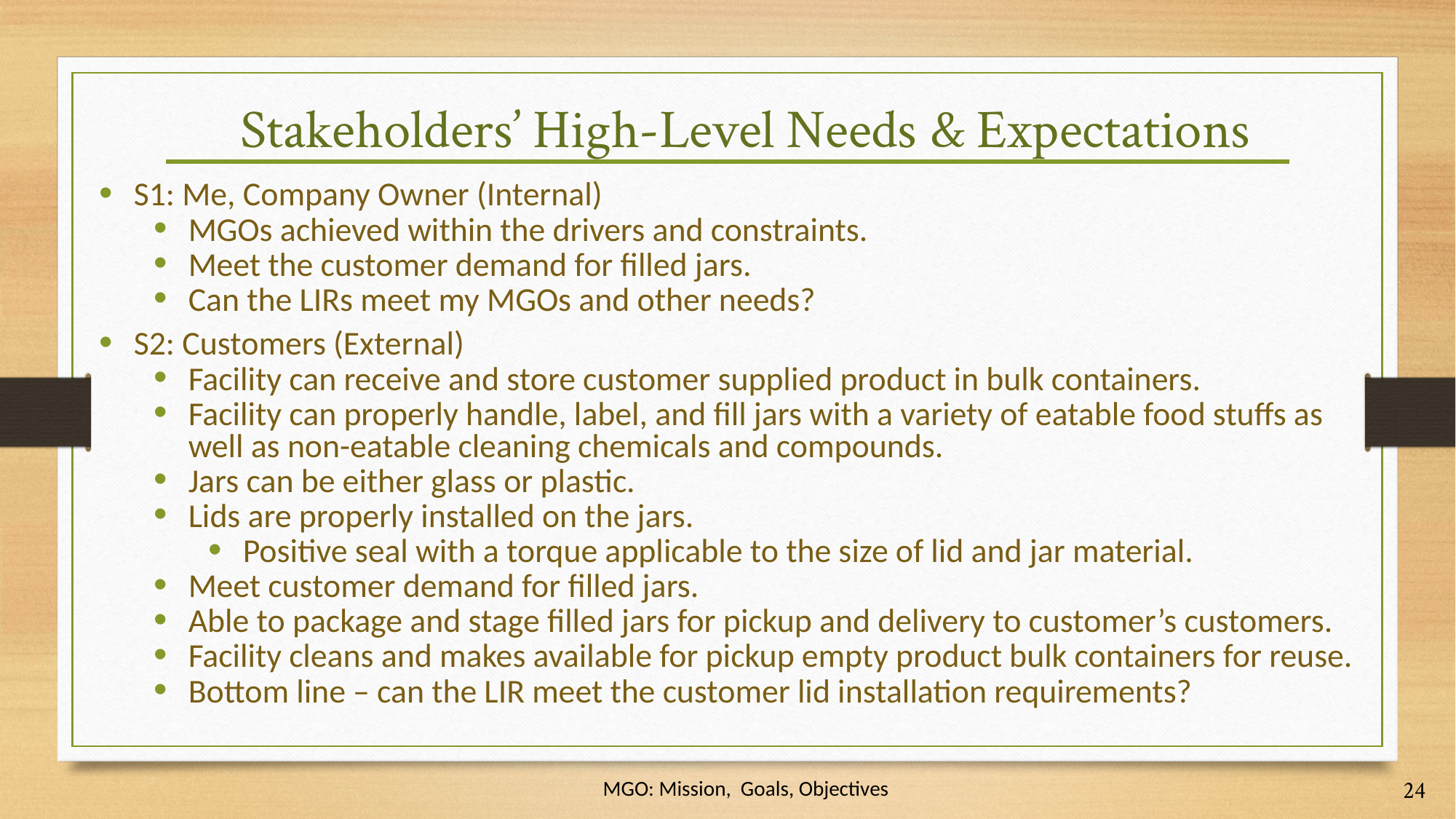

# Stakeholders’ High-Level Needs & Expectations
S1: Me, Company Owner (Internal)
MGOs achieved within the drivers and constraints.
Meet the customer demand for filled jars.
Can the LIRs meet my MGOs and other needs?
S2: Customers (External)
Facility can receive and store customer supplied product in bulk containers.
Facility can properly handle, label, and fill jars with a variety of eatable food stuffs as well as non-eatable cleaning chemicals and compounds.
Jars can be either glass or plastic.
Lids are properly installed on the jars.
Positive seal with a torque applicable to the size of lid and jar material.
Meet customer demand for filled jars.
Able to package and stage filled jars for pickup and delivery to customer’s customers.
Facility cleans and makes available for pickup empty product bulk containers for reuse.
Bottom line – can the LIR meet the customer lid installation requirements?
MGO: Mission,  Goals, Objectives
24